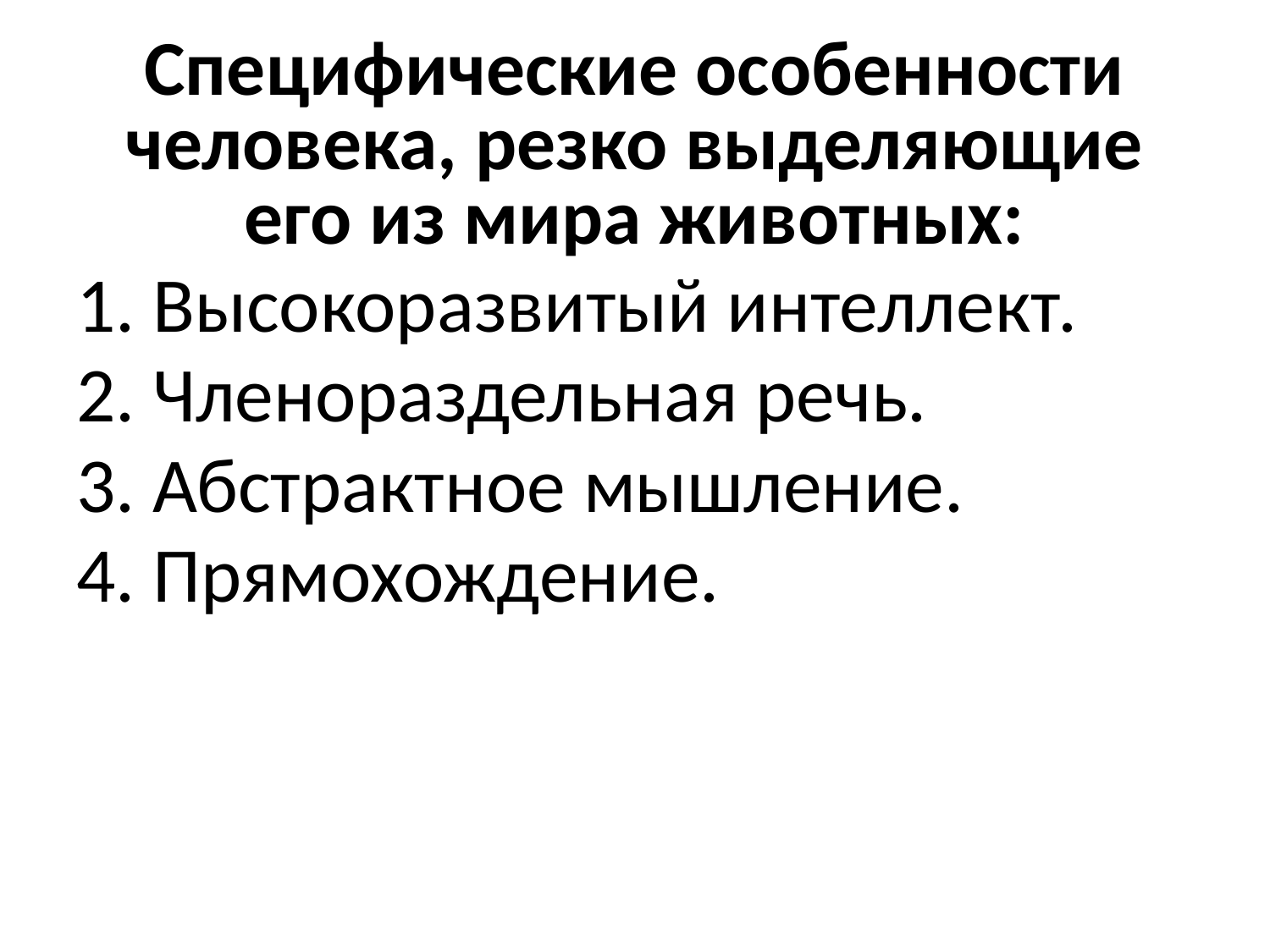

# Специфические особенности человека, резко выделяющие его из мира животных:
1. Высокоразвитый интеллект.
2. Членораздельная речь.
3. Абстрактное мышление.
4. Прямохождение.